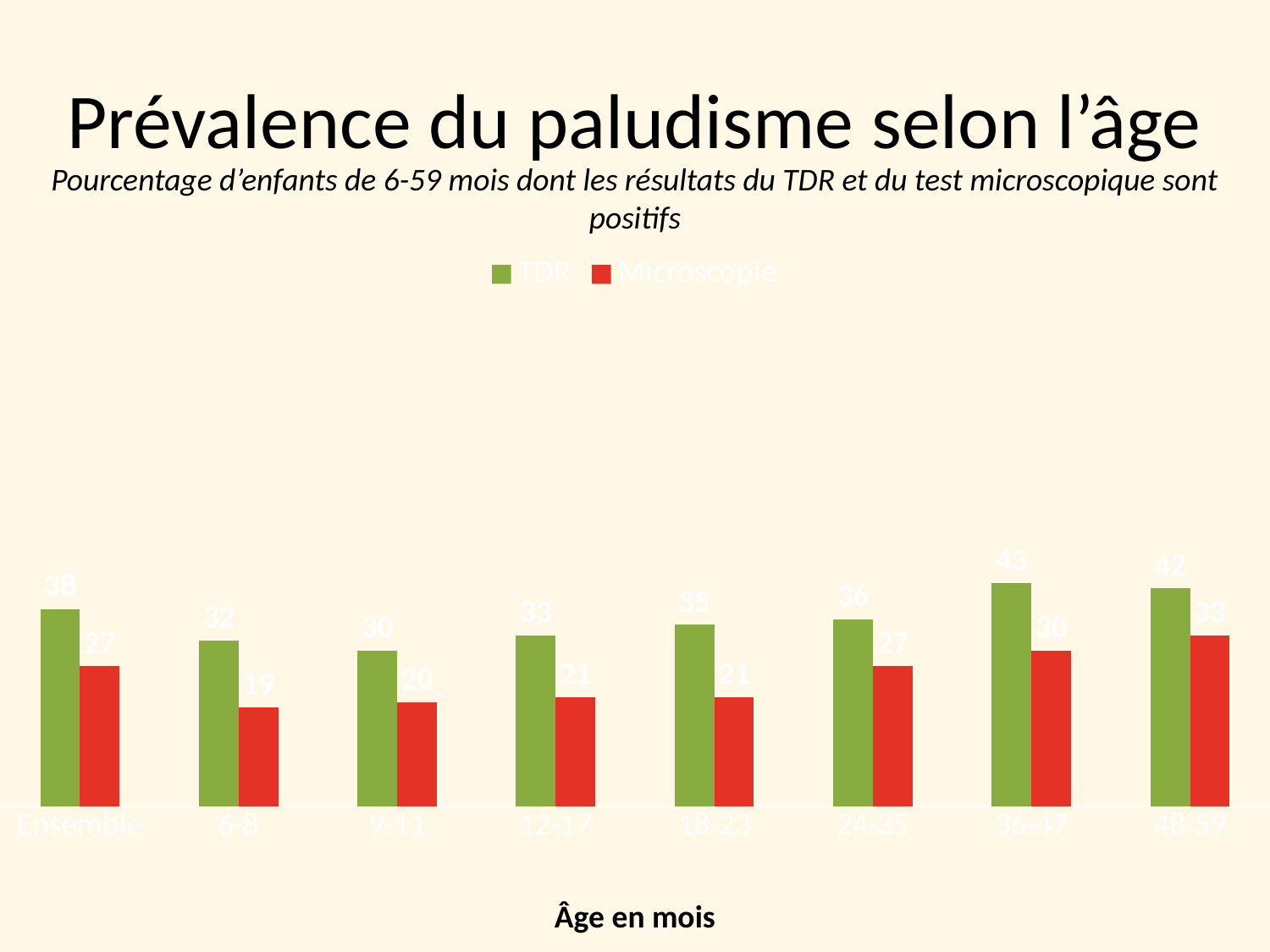

# Prévalence du paludisme selon l’âge
Pourcentage d’enfants de 6-59 mois dont les résultats du TDR et du test microscopique sont positifs

### Chart

| Category | TDR | Microscopie |
|---|---|---|
| Ensemble | 38.0 | 27.0 |
| 6-8 | 32.0 | 19.0 |
| 9-11 | 30.0 | 20.0 |
| 12-17 | 33.0 | 21.0 |
| 18-23 | 35.0 | 21.0 |
| 24-35 | 36.0 | 27.0 |
| 36-47 | 43.0 | 30.0 |
| 48-59 | 42.0 | 33.0 |
Âge en mois